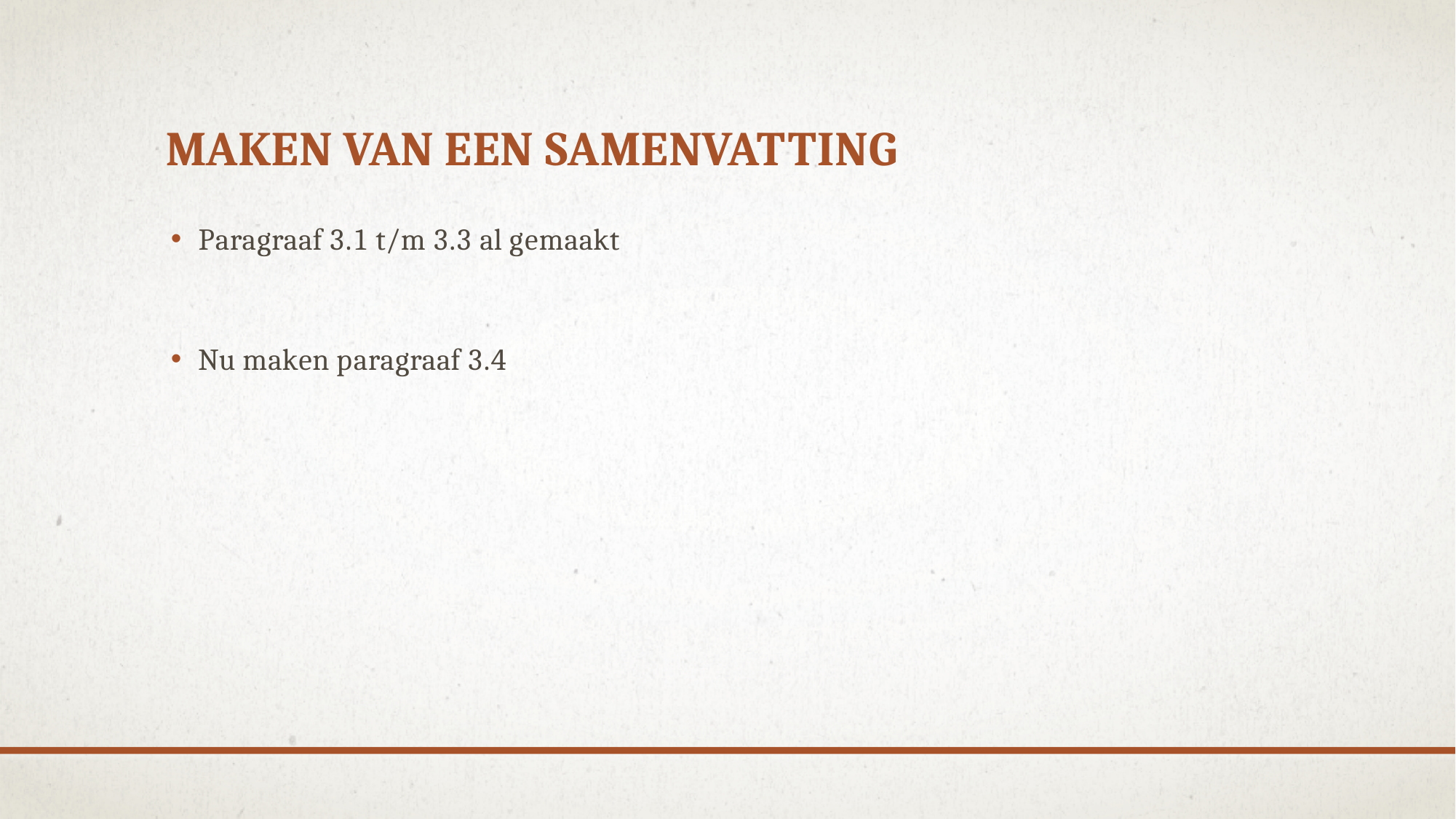

# Maken van een samenvatting
Paragraaf 3.1 t/m 3.3 al gemaakt

Nu maken paragraaf 3.4